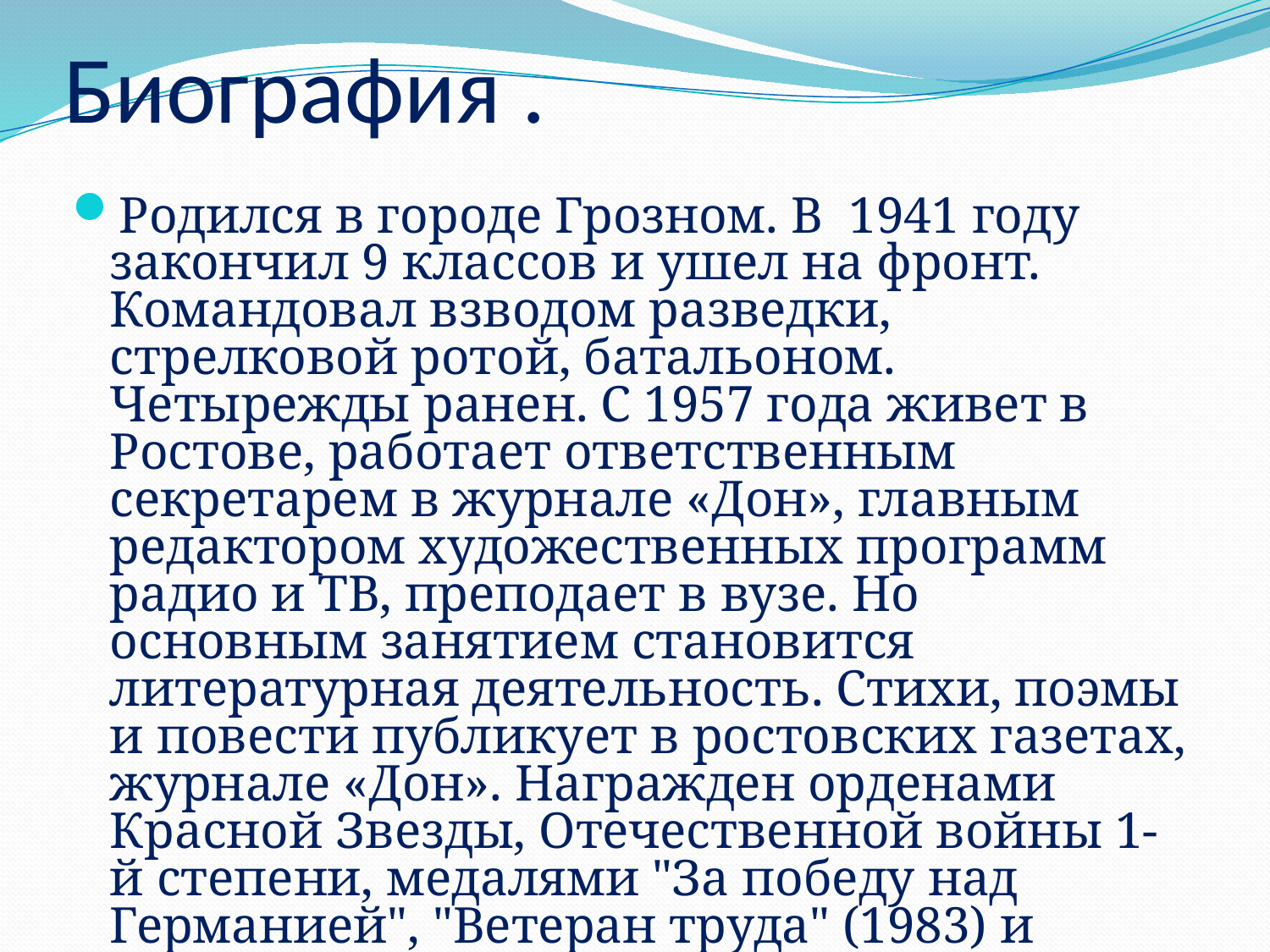

# Биография .
Родился в городе Грозном. В  1941 году закончил 9 классов и ушел на фронт. Командовал взводом разведки, стрелковой ротой, батальоном. Четырежды ранен. С 1957 года живет в Ростове, работает ответственным секретарем в журнале «Дон», главным редактором художественных программ радио и ТВ, преподает в вузе. Но основным занятием становится литературная деятельность. Стихи, поэмы и повести публикует в ростовских газетах, журнале «Дон». Награжден орденами Красной Звезды, Отечественной войны 1-й степени, медалями "За победу над Германией", "Ветеран труда" (1983) и многими другими.